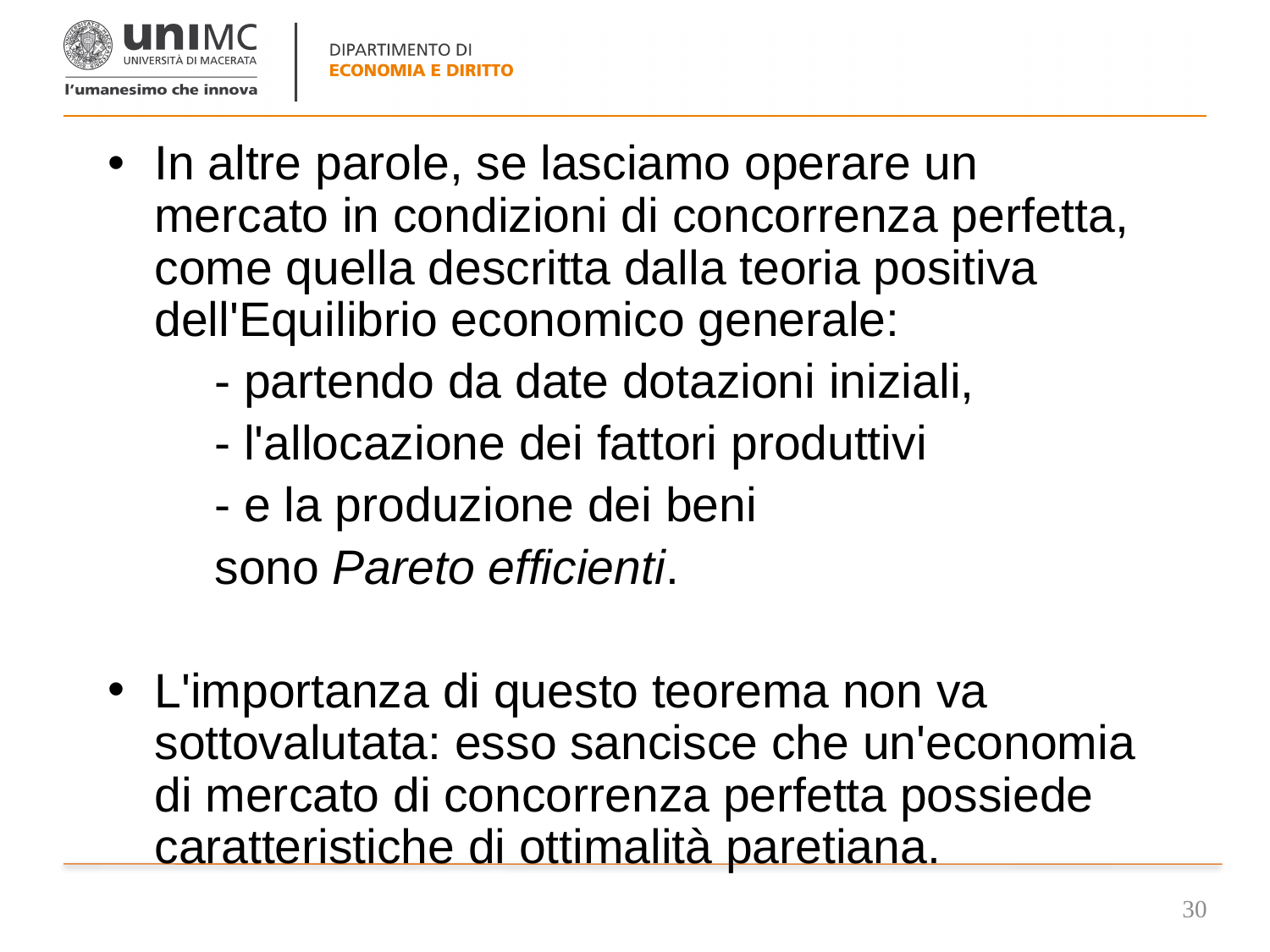

In altre parole, se lasciamo operare un mercato in condizioni di concorrenza perfetta, come quella descritta dalla teoria positiva dell'Equilibrio economico generale:
        - partendo da date dotazioni iniziali,
        - l'allocazione dei fattori produttivi
        - e la produzione dei beni
        sono Pareto efficienti.

L'importanza di questo teorema non va sottovalutata: esso sancisce che un'economia di mercato di concorrenza perfetta possiede caratteristiche di ottimalità paretiana.

30